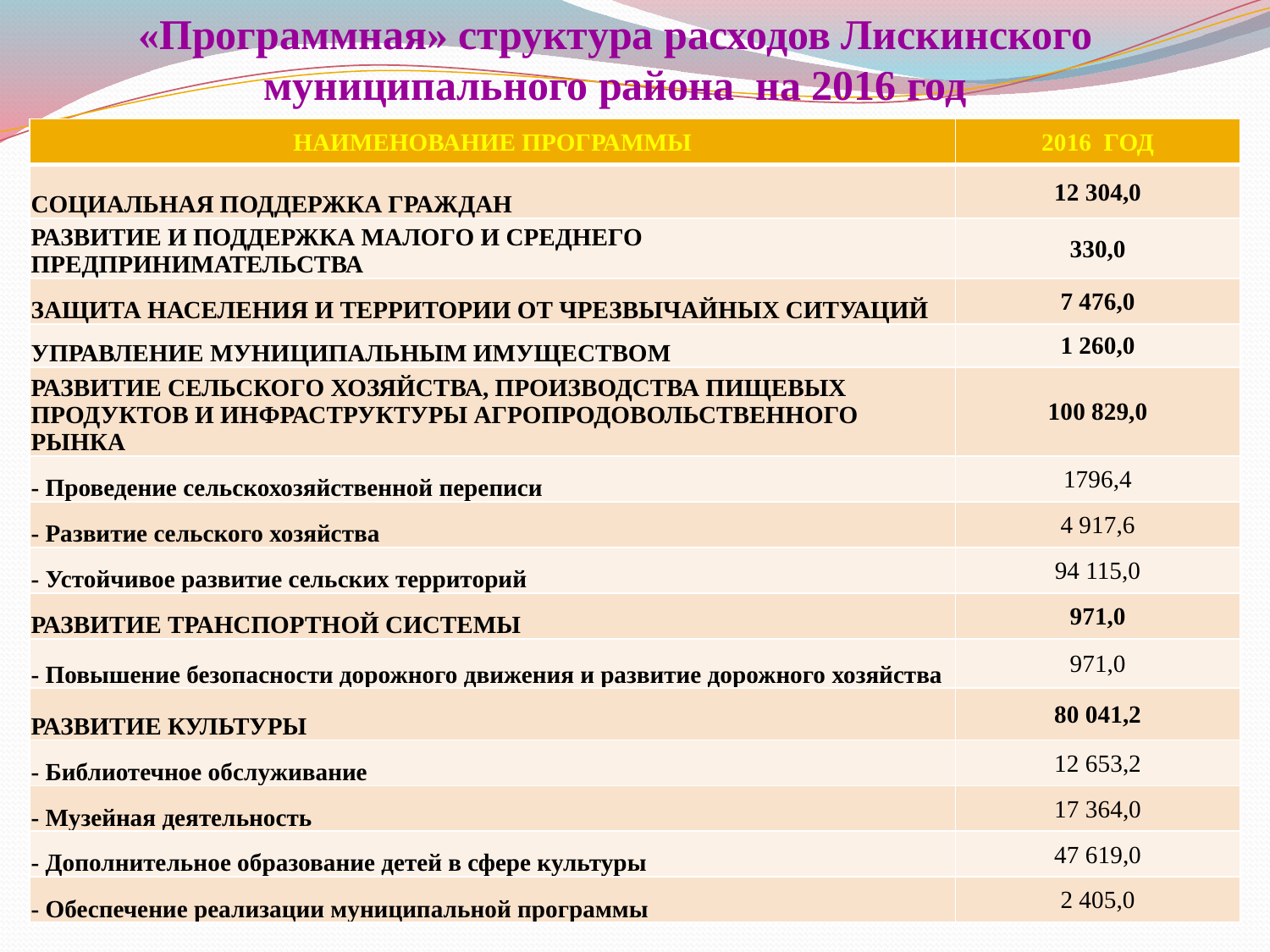

# «Программная» структура расходов Лискинского муниципального района  на 2016 год
| НАИМЕНОВАНИЕ ПРОГРАММЫ | 2016 ГОД |
| --- | --- |
| СОЦИАЛЬНАЯ ПОДДЕРЖКА ГРАЖДАН | 12 304,0 |
| РАЗВИТИЕ И ПОДДЕРЖКА МАЛОГО И СРЕДНЕГО ПРЕДПРИНИМАТЕЛЬСТВА | 330,0 |
| ЗАЩИТА НАСЕЛЕНИЯ И ТЕРРИТОРИИ ОТ ЧРЕЗВЫЧАЙНЫХ СИТУАЦИЙ | 7 476,0 |
| УПРАВЛЕНИЕ МУНИЦИПАЛЬНЫМ ИМУЩЕСТВОМ | 1 260,0 |
| РАЗВИТИЕ СЕЛЬСКОГО ХОЗЯЙСТВА, ПРОИЗВОДСТВА ПИЩЕВЫХ ПРОДУКТОВ И ИНФРАСТРУКТУРЫ АГРОПРОДОВОЛЬСТВЕННОГО РЫНКА | 100 829,0 |
| - Проведение сельскохозяйственной переписи | 1796,4 |
| - Развитие сельского хозяйства | 4 917,6 |
| - Устойчивое развитие сельских территорий | 94 115,0 |
| РАЗВИТИЕ ТРАНСПОРТНОЙ СИСТЕМЫ | 971,0 |
| - Повышение безопасности дорожного движения и развитие дорожного хозяйства | 971,0 |
| РАЗВИТИЕ КУЛЬТУРЫ | 80 041,2 |
| - Библиотечное обслуживание | 12 653,2 |
| - Музейная деятельность | 17 364,0 |
| - Дополнительное образование детей в сфере культуры | 47 619,0 |
| - Обеспечение реализации муниципальной программы | 2 405,0 |